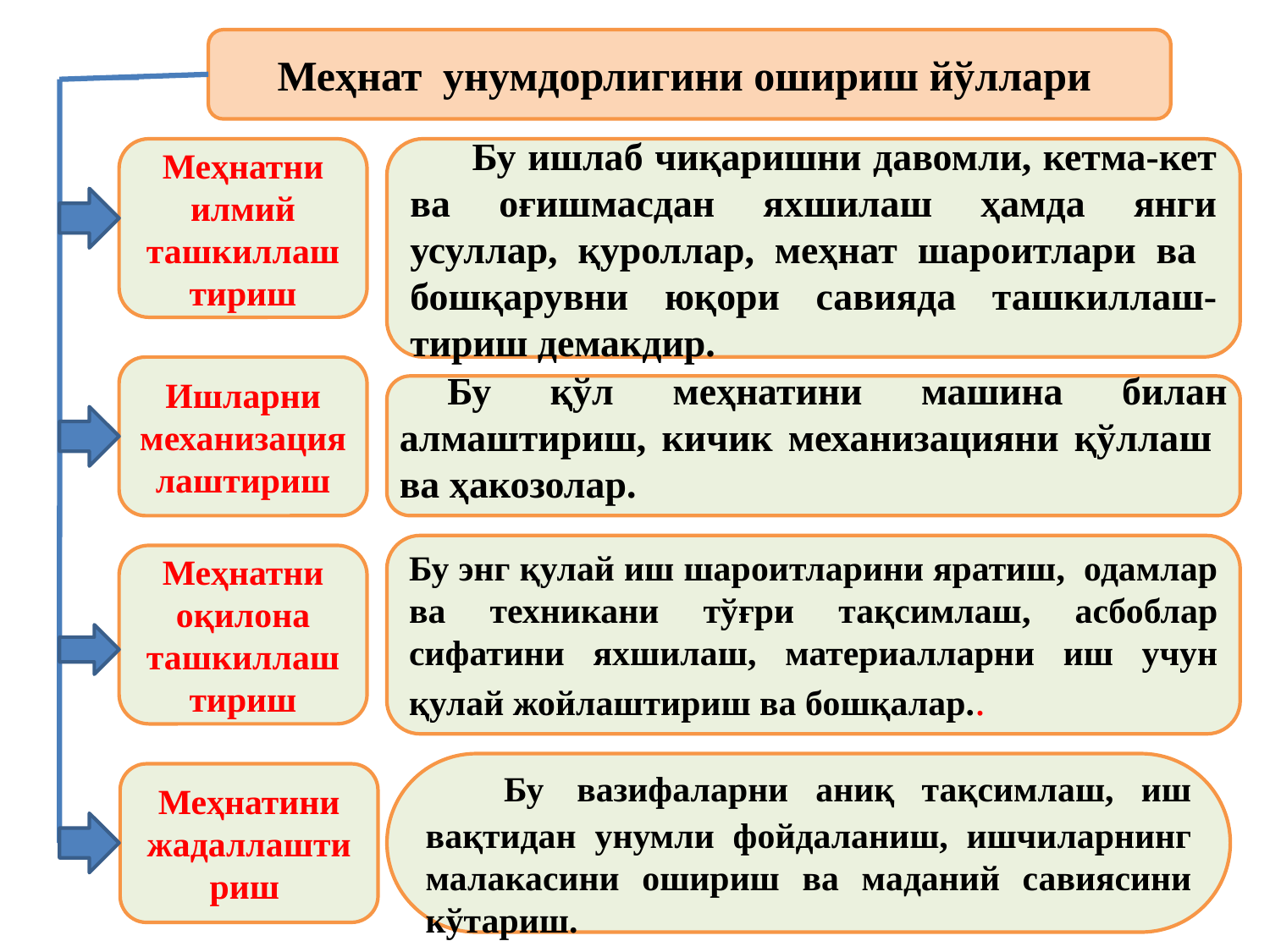

Меҳнат  унумдорлигини ошириш йўллари
Меҳнатни илмий ташкиллаштириш
Бу ишлаб чиқаришни давомли, кетма-кет ва оғишмасдан яхшилаш ҳамда янги усуллар, қуроллар, меҳнат шароитлари ва  бошқарувни юқори савияда ташкиллаш-тириш демакдир.

Ишларни механизациялаштириш
Бу қўл меҳнатини машина билан алмаштириш, кичик механизацияни қўллаш  ва ҳакозолар.

Бу энг қулай иш шароитларини яратиш,  одамлар ва техникани тўғри тақсимлаш, асбоблар сифатини яхшилаш, материалларни иш учун қулай жойлаштириш ва бошқалар..
Меҳнатни оқилона ташкиллаштириш

 Бу вазифаларни аниқ тақсимлаш, иш вақтидан унумли фойдаланиш, ишчиларнинг малакасини ошириш ва маданий савиясини кўтариш.
Меҳнатини жадаллаштириш